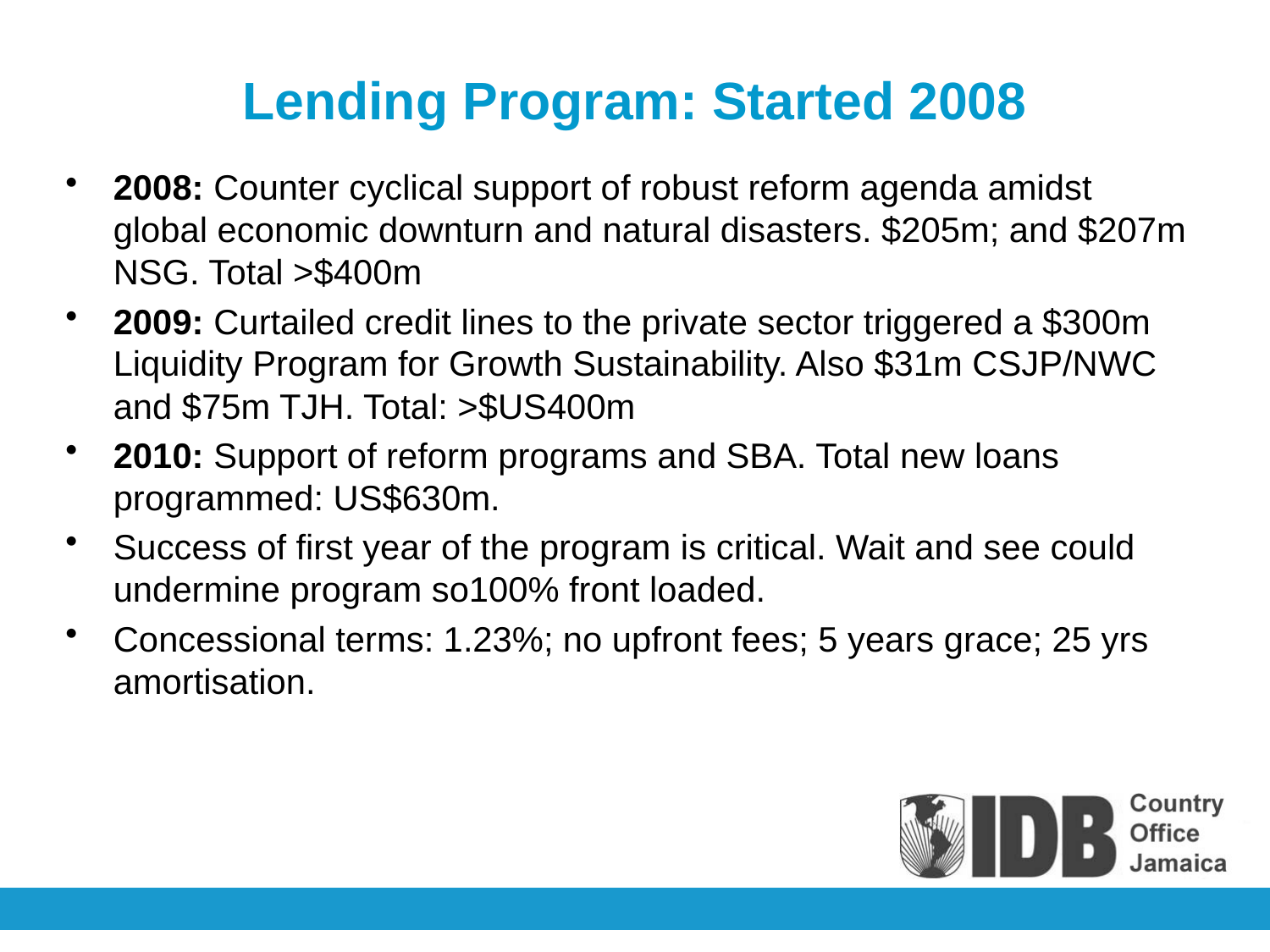

# Lending Program: Started 2008
2008: Counter cyclical support of robust reform agenda amidst global economic downturn and natural disasters. $205m; and $207m NSG. Total >$400m
2009: Curtailed credit lines to the private sector triggered a $300m Liquidity Program for Growth Sustainability. Also $31m CSJP/NWC and $75m TJH. Total: >$US400m
2010: Support of reform programs and SBA. Total new loans programmed: US$630m.
Success of first year of the program is critical. Wait and see could undermine program so100% front loaded.
Concessional terms: 1.23%; no upfront fees; 5 years grace; 25 yrs amortisation.